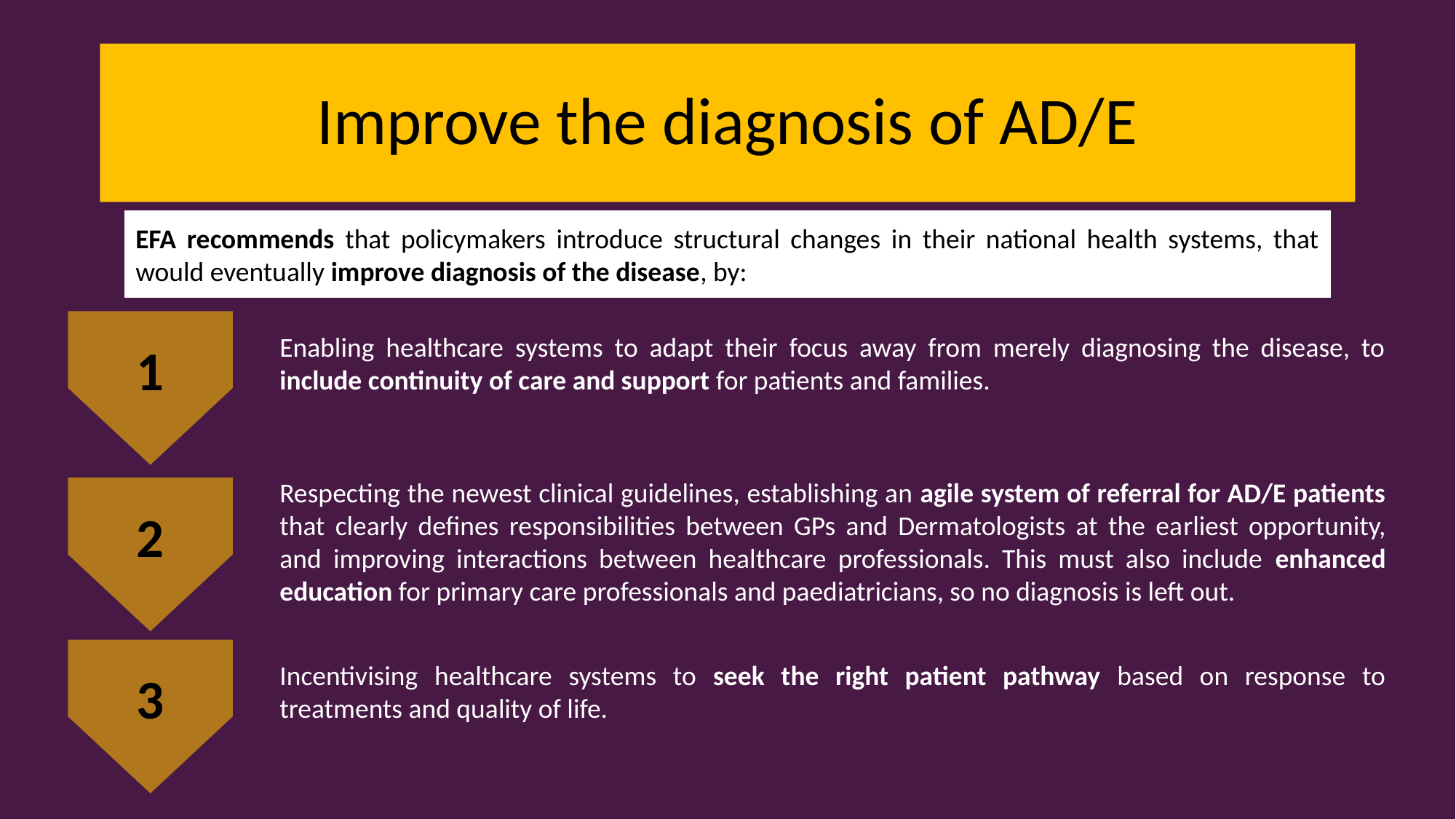

# Improve the diagnosis of AD/E
EFA recommends that policymakers introduce structural changes in their national health systems, that would eventually improve diagnosis of the disease, by:
1
Enabling healthcare systems to adapt their focus away from merely diagnosing the disease, to include continuity of care and support for patients and families.
Respecting the newest clinical guidelines, establishing an agile system of referral for AD/E patients that clearly defines responsibilities between GPs and Dermatologists at the earliest opportunity, and improving interactions between healthcare professionals. This must also include enhanced education for primary care professionals and paediatricians, so no diagnosis is left out.
2
3
Incentivising healthcare systems to seek the right patient pathway based on response to treatments and quality of life.

17